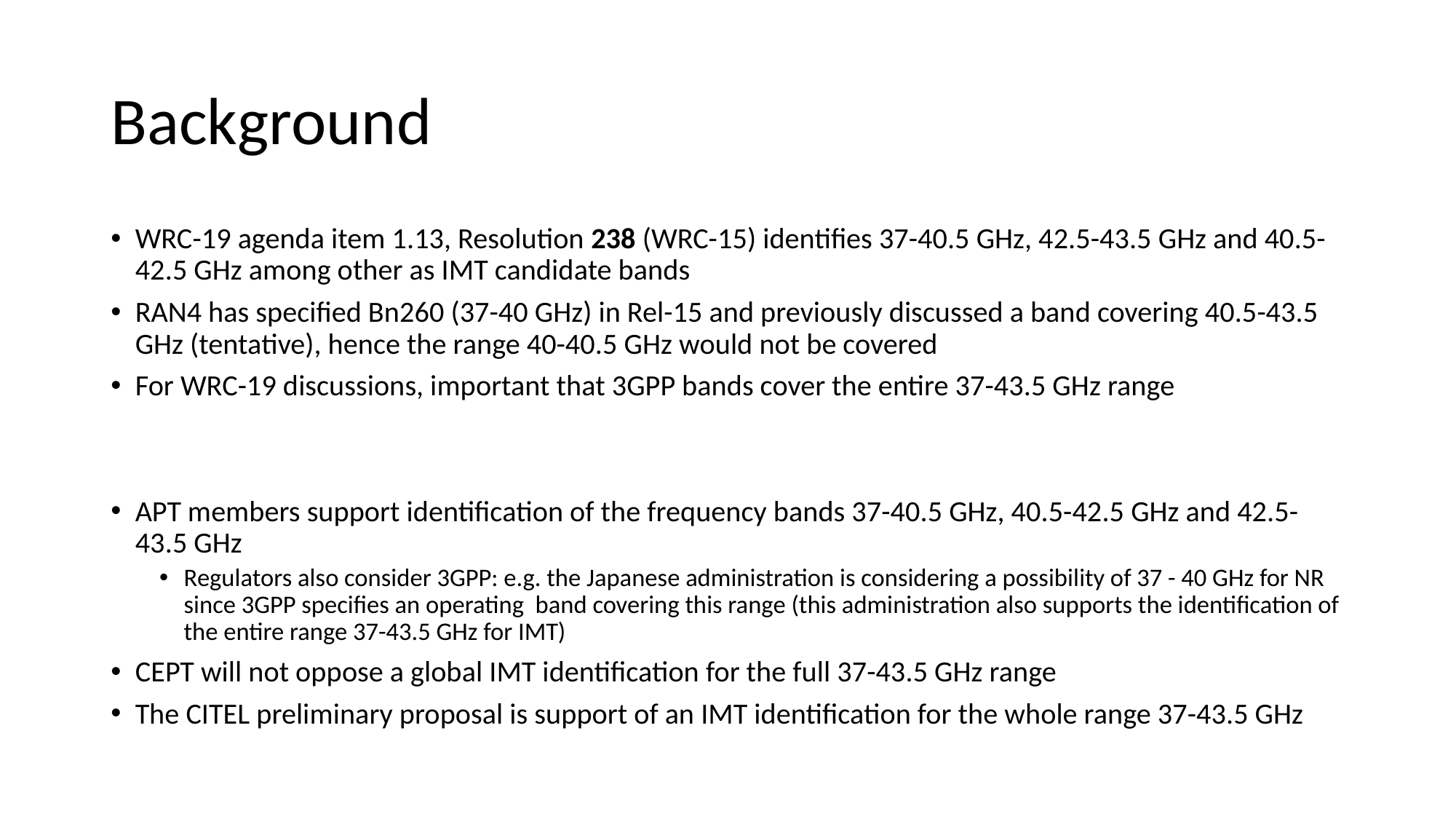

# Background
WRC-19 agenda item 1.13, Resolution 238 (WRC-15) identifies 37-40.5 GHz, 42.5-43.5 GHz and 40.5-42.5 GHz among other as IMT candidate bands
RAN4 has specified Bn260 (37-40 GHz) in Rel-15 and previously discussed a band covering 40.5-43.5 GHz (tentative), hence the range 40-40.5 GHz would not be covered
For WRC-19 discussions, important that 3GPP bands cover the entire 37-43.5 GHz range

APT members support identification of the frequency bands 37-40.5 GHz, 40.5-42.5 GHz and 42.5-43.5 GHz
Regulators also consider 3GPP: e.g. the Japanese administration is considering a possibility of 37 - 40 GHz for NR since 3GPP specifies an operating  band covering this range (this administration also supports the identification of the entire range 37-43.5 GHz for IMT)
CEPT will not oppose a global IMT identification for the full 37-43.5 GHz range
The CITEL preliminary proposal is support of an IMT identification for the whole range 37-43.5 GHz